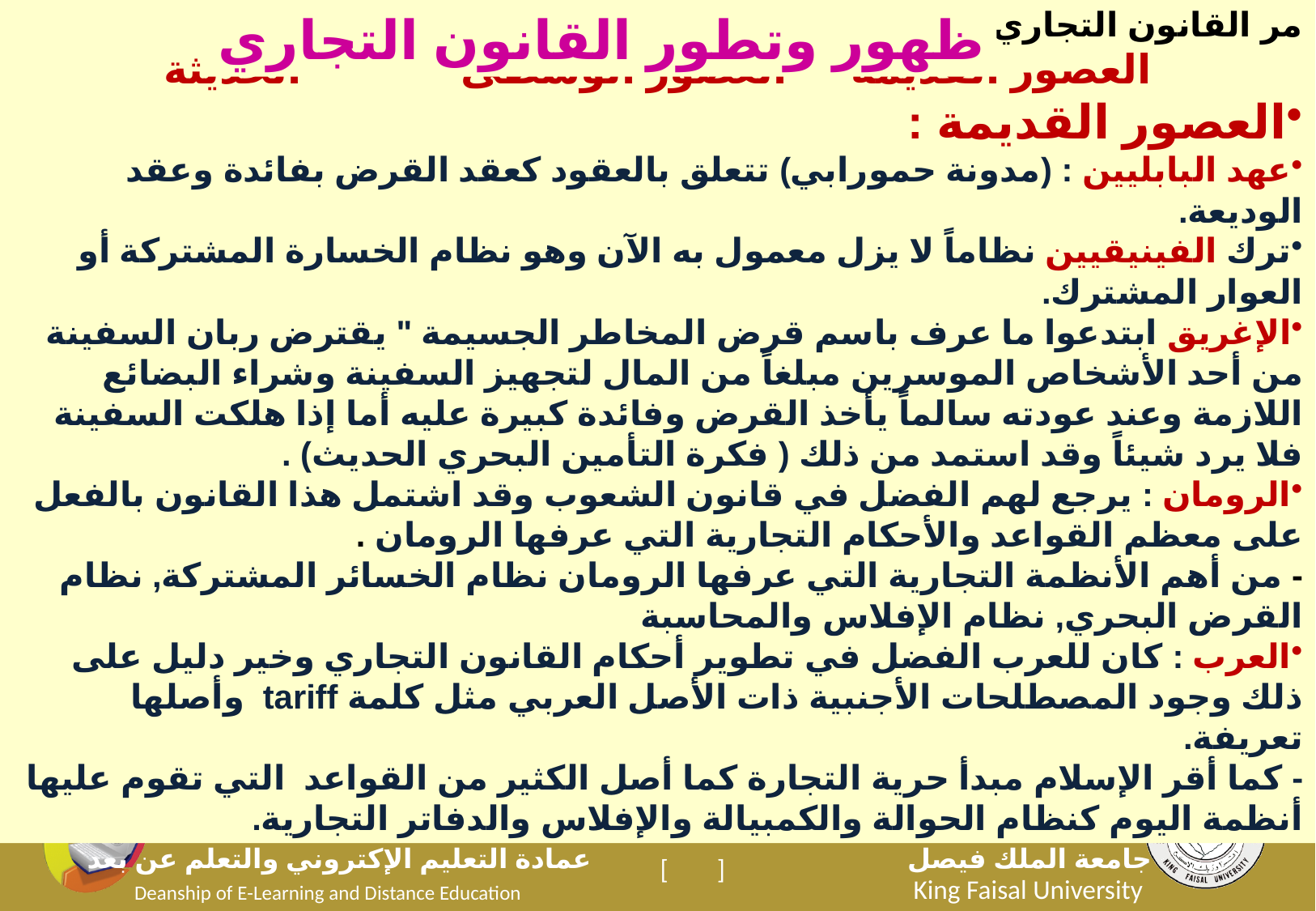

ظهور وتطور القانون التجاري
مر القانون التجاري في تطوره بثلاثة مراحل أساسية هي:
العصور القديمة 		العصور الوسطى			الحديثة
العصور القديمة :
عهد البابليين : (مدونة حمورابي) تتعلق بالعقود كعقد القرض بفائدة وعقد الوديعة.
ترك الفينيقيين نظاماً لا يزل معمول به الآن وهو نظام الخسارة المشتركة أو العوار المشترك.
الإغريق ابتدعوا ما عرف باسم قرض المخاطر الجسيمة " يقترض ربان السفينة من أحد الأشخاص الموسرين مبلغاً من المال لتجهيز السفينة وشراء البضائع اللازمة وعند عودته سالماً يأخذ القرض وفائدة كبيرة عليه أما إذا هلكت السفينة فلا يرد شيئاً وقد استمد من ذلك ( فكرة التأمين البحري الحديث) .
الرومان : يرجع لهم الفضل في قانون الشعوب وقد اشتمل هذا القانون بالفعل على معظم القواعد والأحكام التجارية التي عرفها الرومان .
- من أهم الأنظمة التجارية التي عرفها الرومان نظام الخسائر المشتركة, نظام القرض البحري, نظام الإفلاس والمحاسبة
العرب : كان للعرب الفضل في تطوير أحكام القانون التجاري وخير دليل على ذلك وجود المصطلحات الأجنبية ذات الأصل العربي مثل كلمة tariff  وأصلها تعريفة.
- كما أقر الإسلام مبدأ حرية التجارة كما أصل الكثير من القواعد  التي تقوم عليها أنظمة اليوم كنظام الحوالة والكمبيالة والإفلاس والدفاتر التجارية.